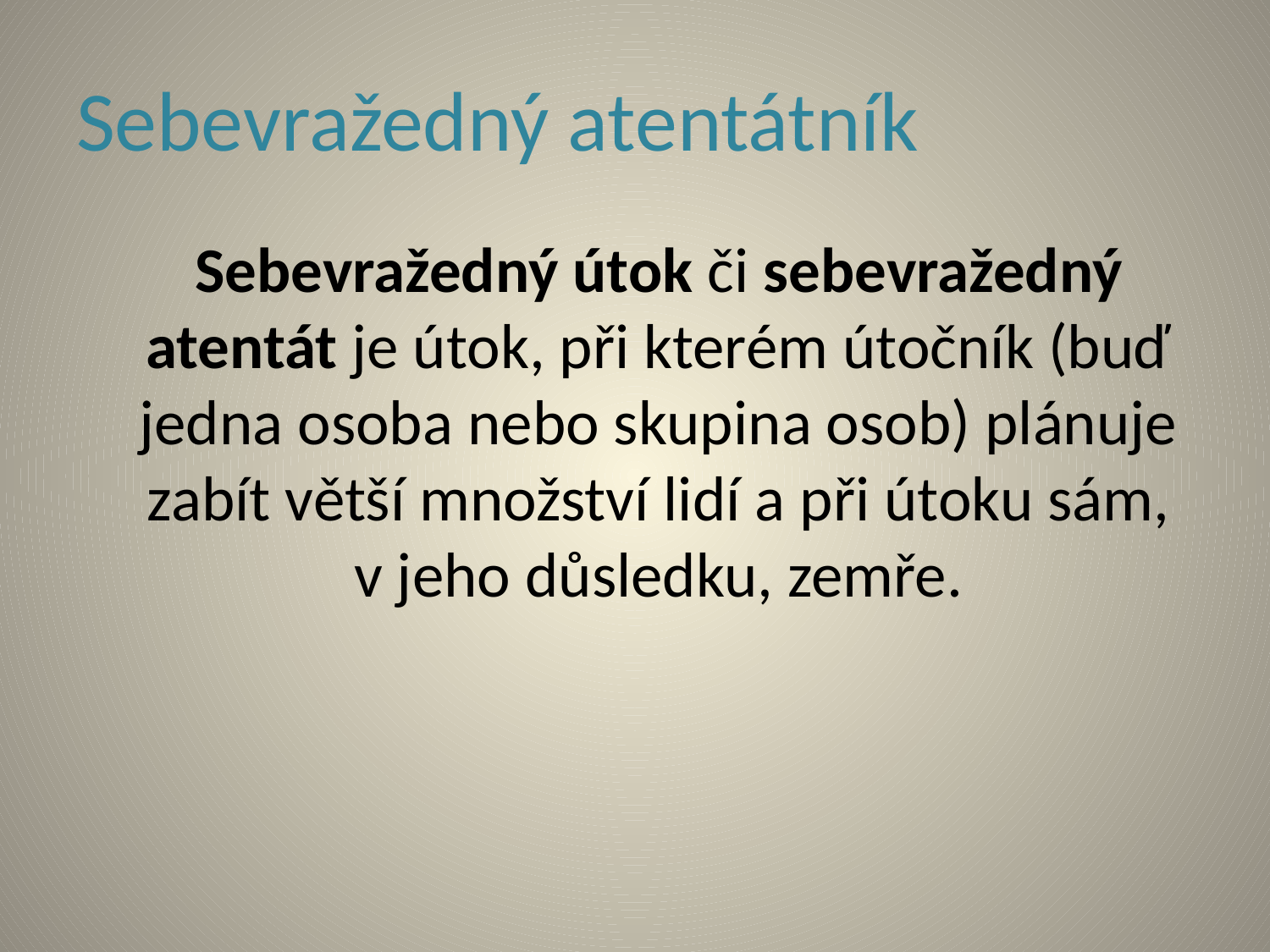

# Sebevražedný atentátník
	Sebevražedný útok či sebevražedný atentát je útok, při kterém útočník (buď jedna osoba nebo skupina osob) plánuje zabít větší množství lidí a při útoku sám, v jeho důsledku, zemře.